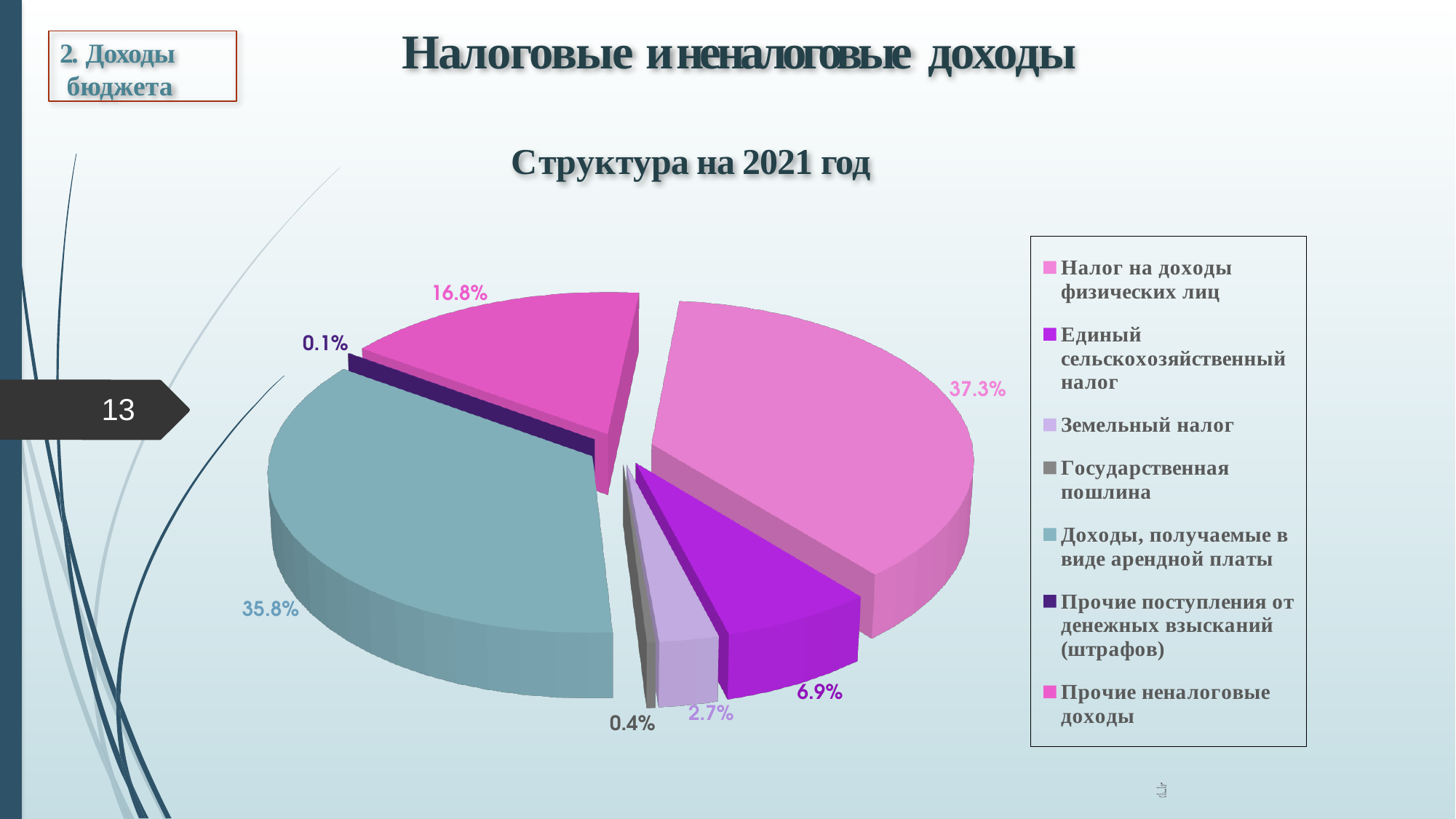

# Налоговые и неналоговые  доходы
2. Доходы  бюджета
Структура на 2021 год

[unsupported chart]

13

[unsupported chart]